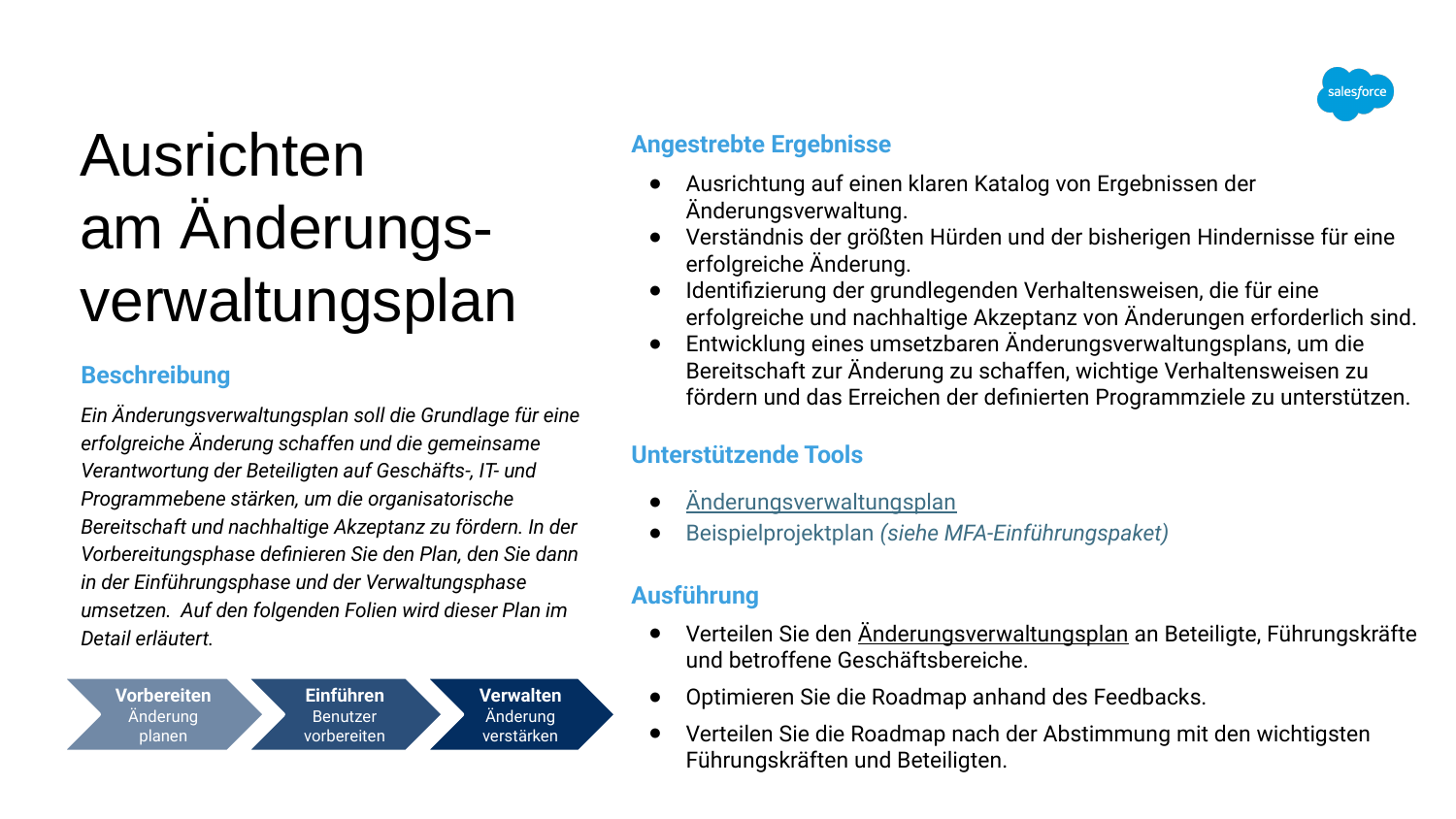

Ausrichten
am Änderungs-verwaltungsplan
Angestrebte Ergebnisse
Ausrichtung auf einen klaren Katalog von Ergebnissen der Änderungsverwaltung.
Verständnis der größten Hürden und der bisherigen Hindernisse für eine erfolgreiche Änderung.
Identifizierung der grundlegenden Verhaltensweisen, die für eine erfolgreiche und nachhaltige Akzeptanz von Änderungen erforderlich sind.
Entwicklung eines umsetzbaren Änderungsverwaltungsplans, um die Bereitschaft zur Änderung zu schaffen, wichtige Verhaltensweisen zu fördern und das Erreichen der definierten Programmziele zu unterstützen.

Unterstützende Tools
Änderungsverwaltungsplan
Beispielprojektplan (siehe MFA-Einführungspaket)

Ausführung
Verteilen Sie den Änderungsverwaltungsplan an Beteiligte, Führungskräfte und betroffene Geschäftsbereiche.
Optimieren Sie die Roadmap anhand des Feedbacks.
Verteilen Sie die Roadmap nach der Abstimmung mit den wichtigsten Führungskräften und Beteiligten.
# Beschreibung
Ein Änderungsverwaltungsplan soll die Grundlage für eine erfolgreiche Änderung schaffen und die gemeinsame Verantwortung der Beteiligten auf Geschäfts-, IT- und Programmebene stärken, um die organisatorische Bereitschaft und nachhaltige Akzeptanz zu fördern. In der Vorbereitungsphase definieren Sie den Plan, den Sie dann in der Einführungsphase und der Verwaltungsphase umsetzen.  Auf den folgenden Folien wird dieser Plan im Detail erläutert.
Vorbereiten
Änderung planen
Einführen
Benutzer vorbereiten
Verwalten
Änderung verstärken